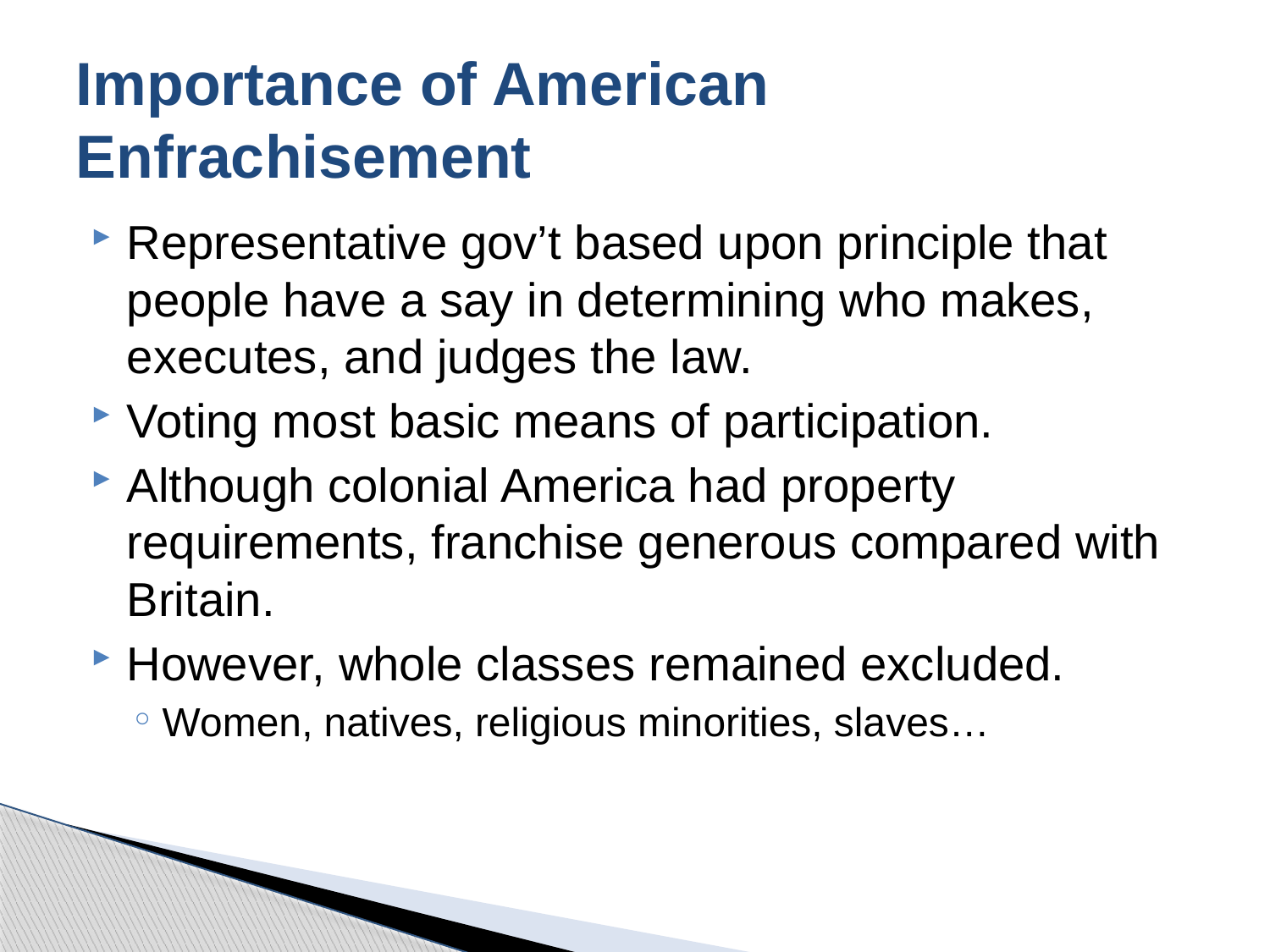

# Importance of American Enfrachisement
Representative gov’t based upon principle that people have a say in determining who makes, executes, and judges the law.
Voting most basic means of participation.
Although colonial America had property requirements, franchise generous compared with Britain.
However, whole classes remained excluded.
Women, natives, religious minorities, slaves…